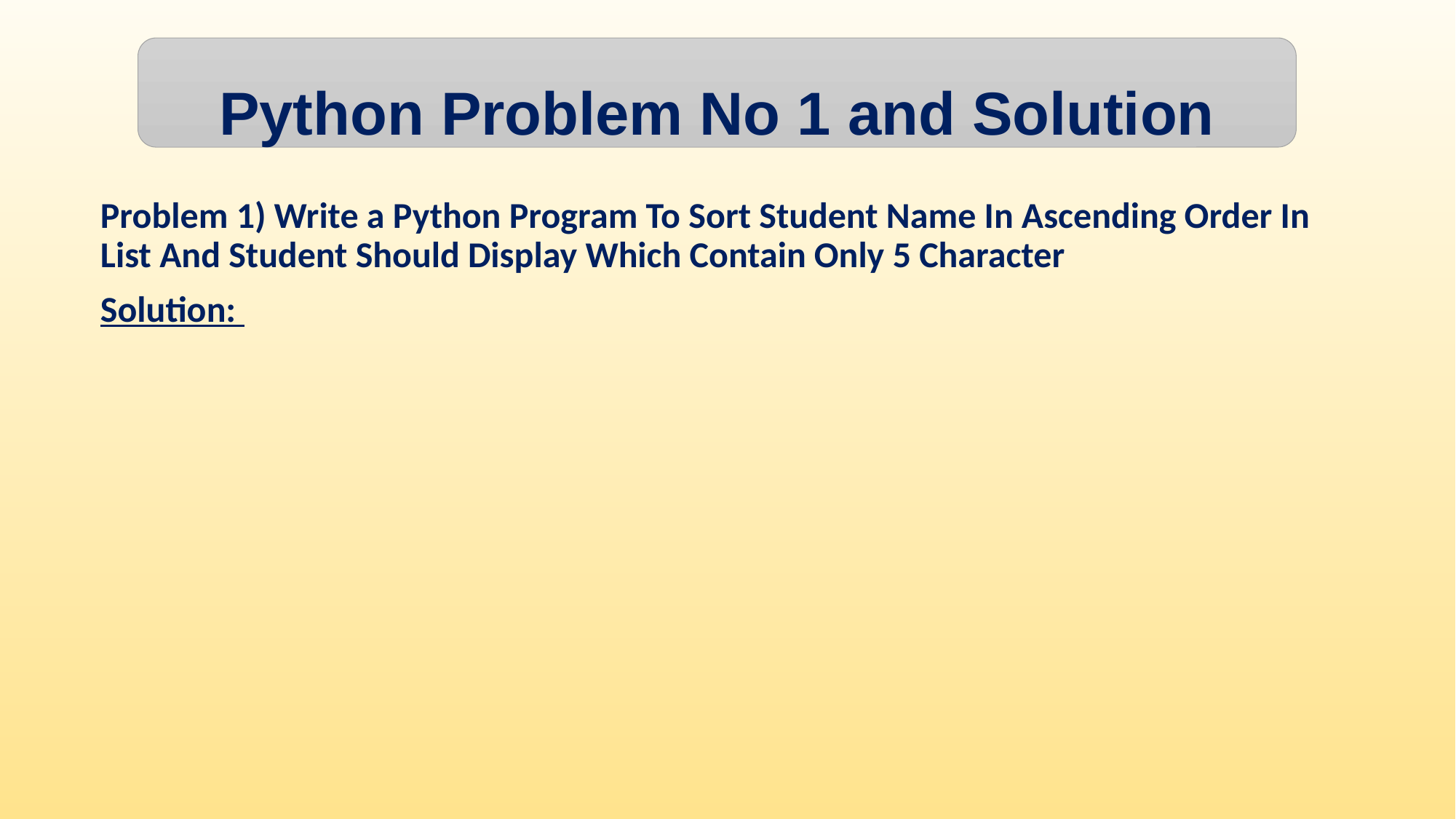

Python Problem No 1 and Solution
Problem 1) Write a Python Program To Sort Student Name In Ascending Order In List And Student Should Display Which Contain Only 5 Character
Solution: